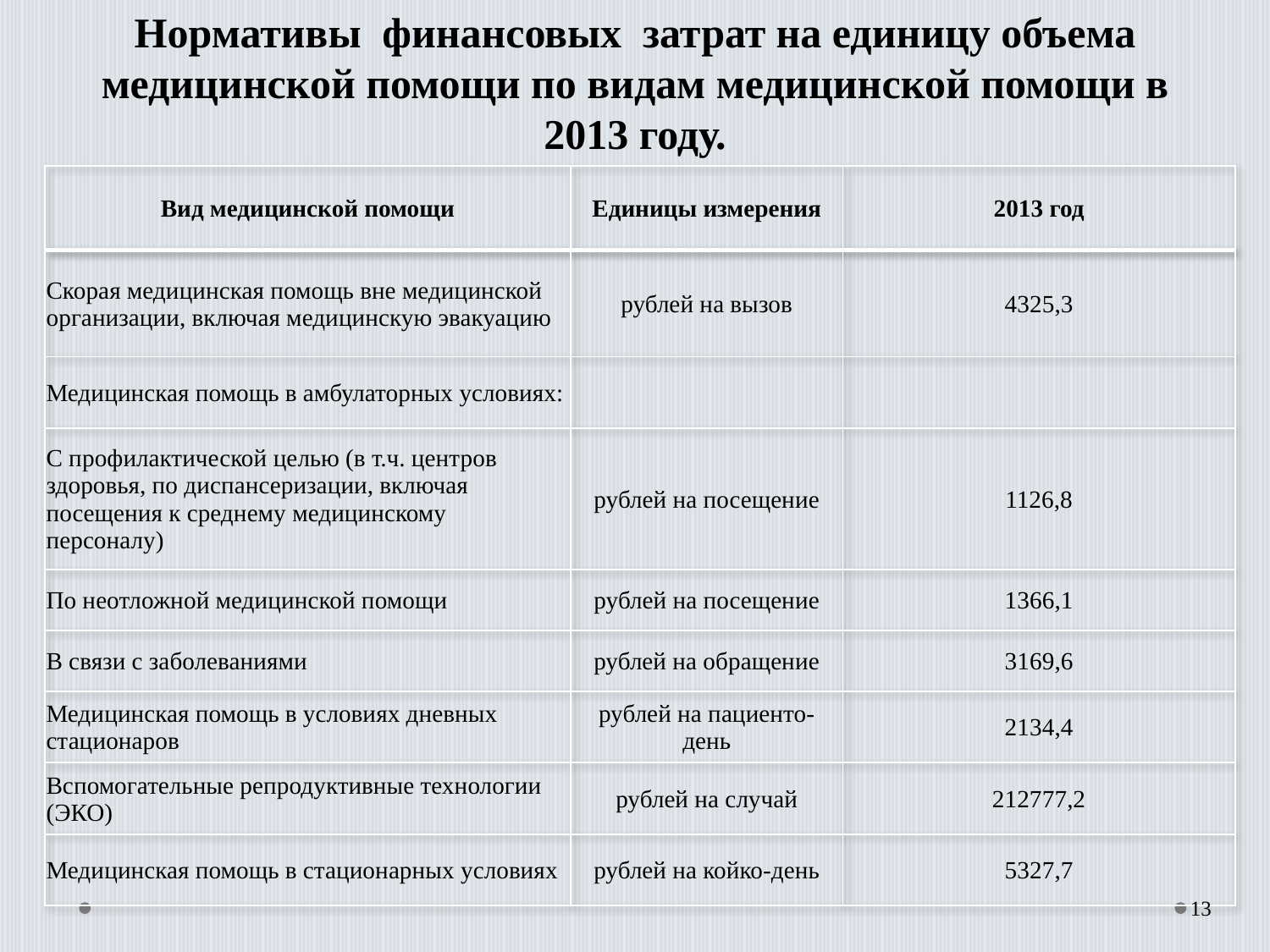

# Нормативы  финансовых  затрат на единицу объема медицинской помощи по видам медицинской помощи в 2013 году.
| Вид медицинской помощи | Единицы измерения | 2013 год |
| --- | --- | --- |
| Скорая медицинская помощь вне медицинской организации, включая медицинскую эвакуацию | рублей на вызов | 4325,3 |
| Медицинская помощь в амбулаторных условиях: |  |  |
| С профилактической целью (в т.ч. центров здоровья, по диспансеризации, включая посещения к среднему медицинскому персоналу) | рублей на посещение | 1126,8 |
| По неотложной медицинской помощи | рублей на посещение | 1366,1 |
| В связи с заболеваниями | рублей на обращение | 3169,6 |
| Медицинская помощь в условиях дневных стационаров | рублей на пациенто- день | 2134,4 |
| Вспомогательные репродуктивные технологии (ЭКО) | рублей на случай | 212777,2 |
| Медицинская помощь в стационарных условиях | рублей на койко-день | 5327,7 |
13